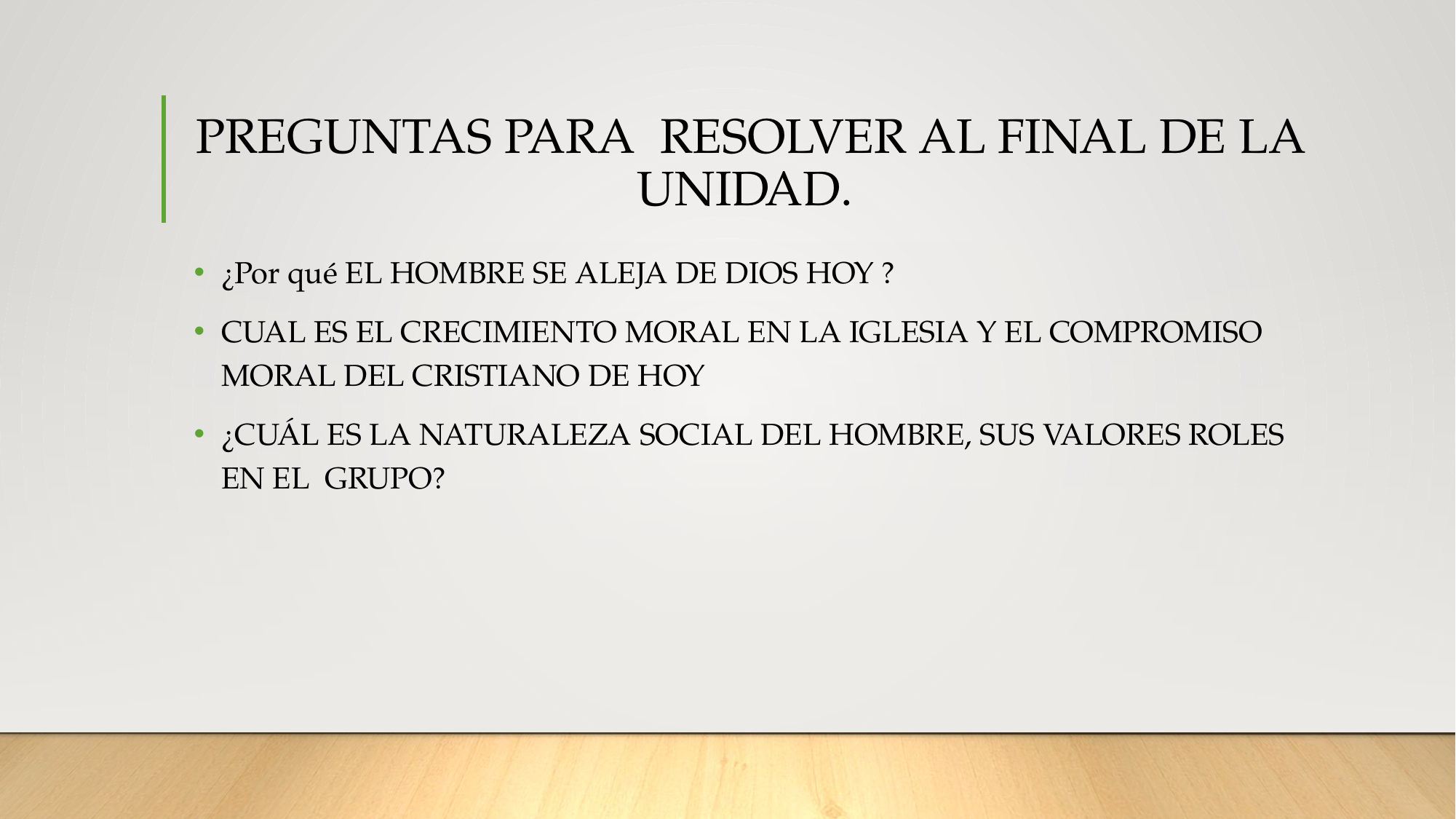

# PREGUNTAS PARA  RESOLVER AL FINAL DE LA UNIDAD.
¿Por qué EL HOMBRE SE ALEJA DE DIOS HOY ?
CUAL ES EL CRECIMIENTO MORAL EN LA IGLESIA Y EL COMPROMISO MORAL DEL CRISTIANO DE HOY
¿CUÁL ES LA NATURALEZA SOCIAL DEL HOMBRE, SUS VALORES ROLES EN EL  GRUPO?